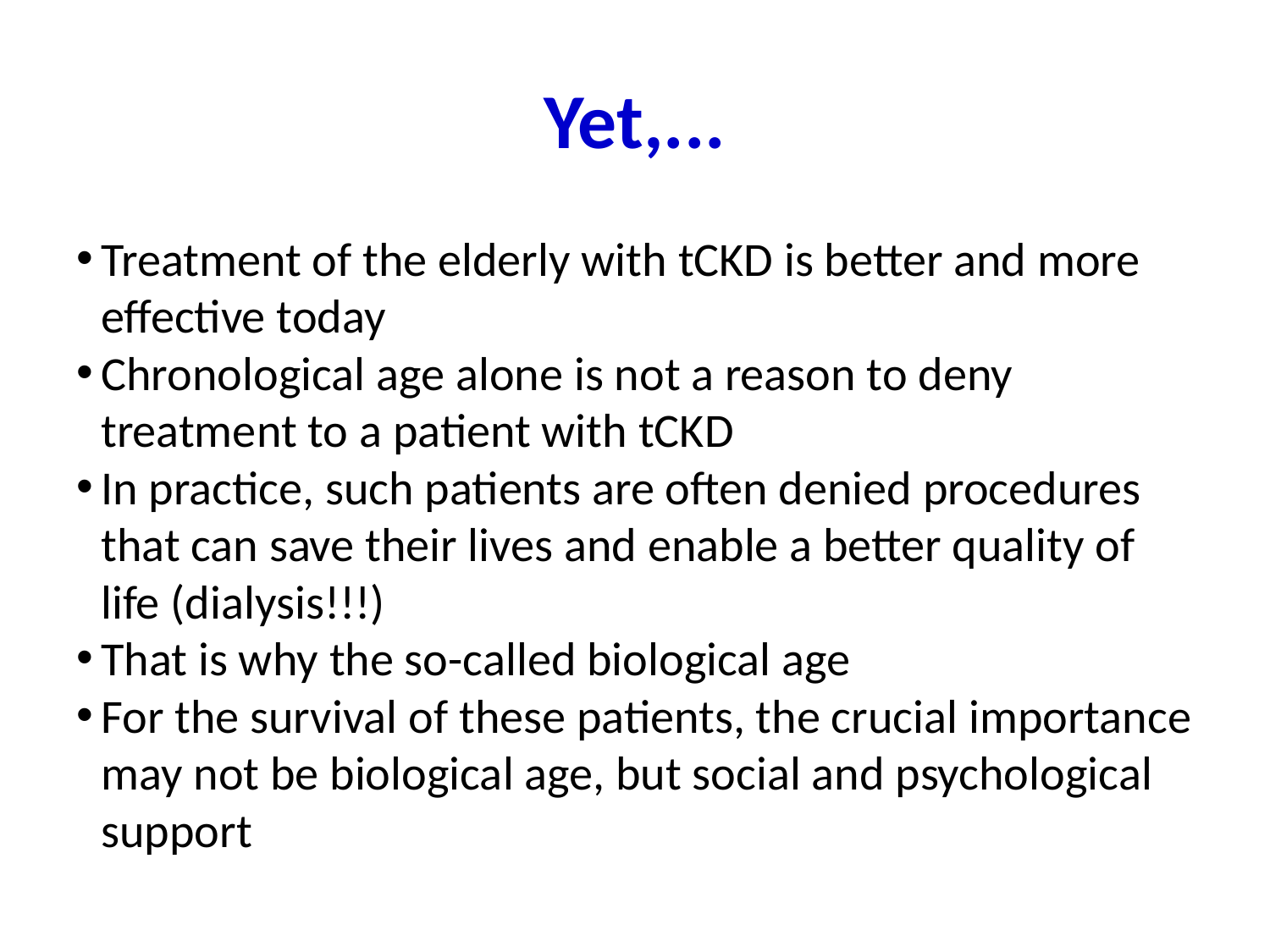

# Yet,...
Treatment of the elderly with tCKD is better and more effective today
Chronological age alone is not a reason to deny treatment to a patient with tCKD
In practice, such patients are often denied procedures that can save their lives and enable a better quality of life (dialysis!!!)
That is why the so-called biological age
For the survival of these patients, the crucial importance may not be biological age, but social and psychological support